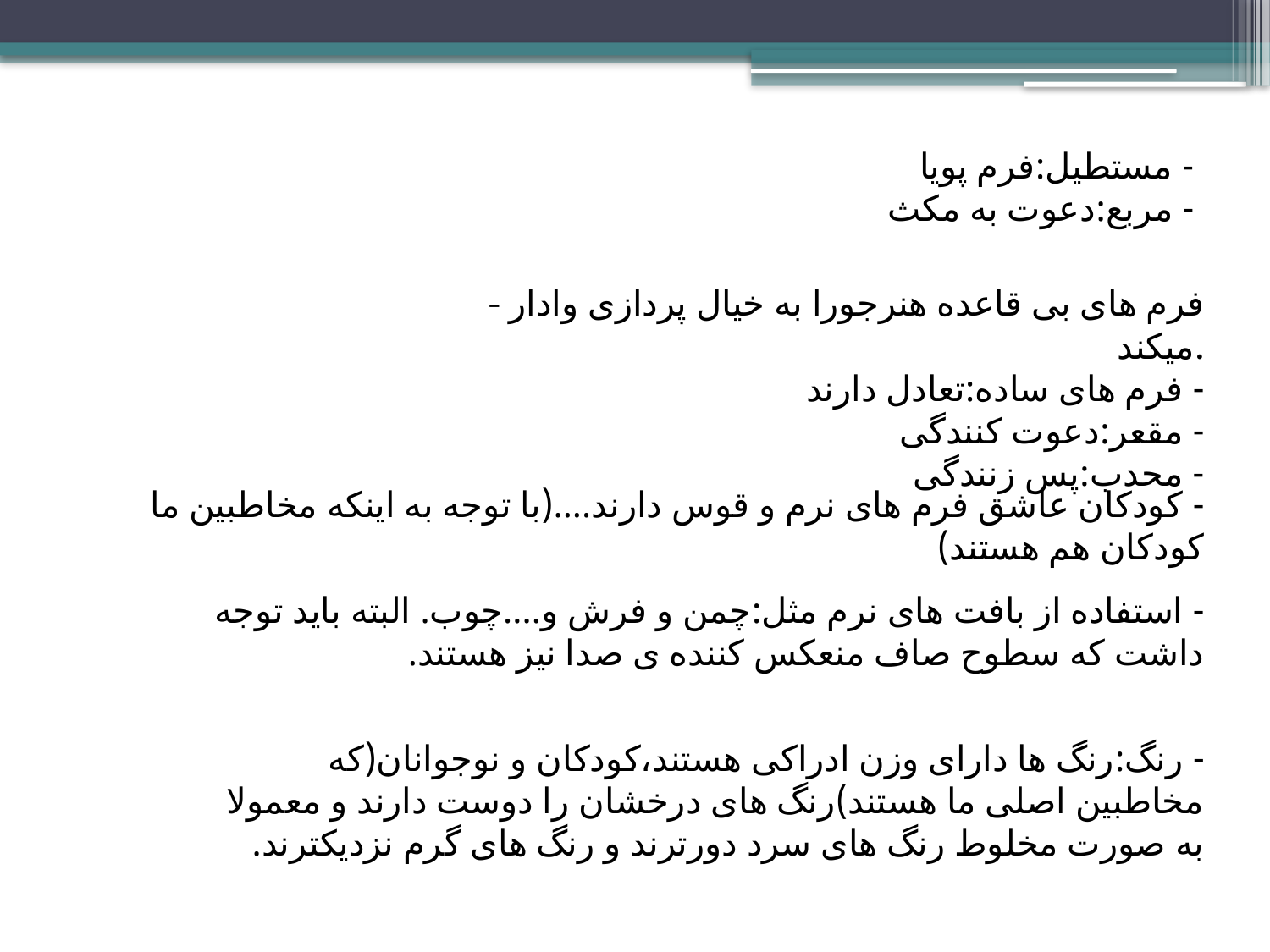

- مستطیل:فرم پویا
- مربع:دعوت به مکث
- فرم های بی قاعده هنرجورا به خیال پردازی وادار میکند.
- فرم های ساده:تعادل دارند
- مقعر:دعوت کنندگی
- محدب:پس زنندگی
- کودکان عاشق فرم های نرم و قوس دارند....(با توجه به اینکه مخاطبین ما کودکان هم هستند)
- استفاده از بافت های نرم مثل:چمن و فرش و....چوب. البته باید توجه داشت که سطوح صاف منعکس کننده ی صدا نیز هستند.
- رنگ:رنگ ها دارای وزن ادراکی هستند،کودکان و نوجوانان(که مخاطبین اصلی ما هستند)رنگ های درخشان را دوست دارند و معمولا به صورت مخلوط رنگ های سرد دورترند و رنگ های گرم نزدیکترند.